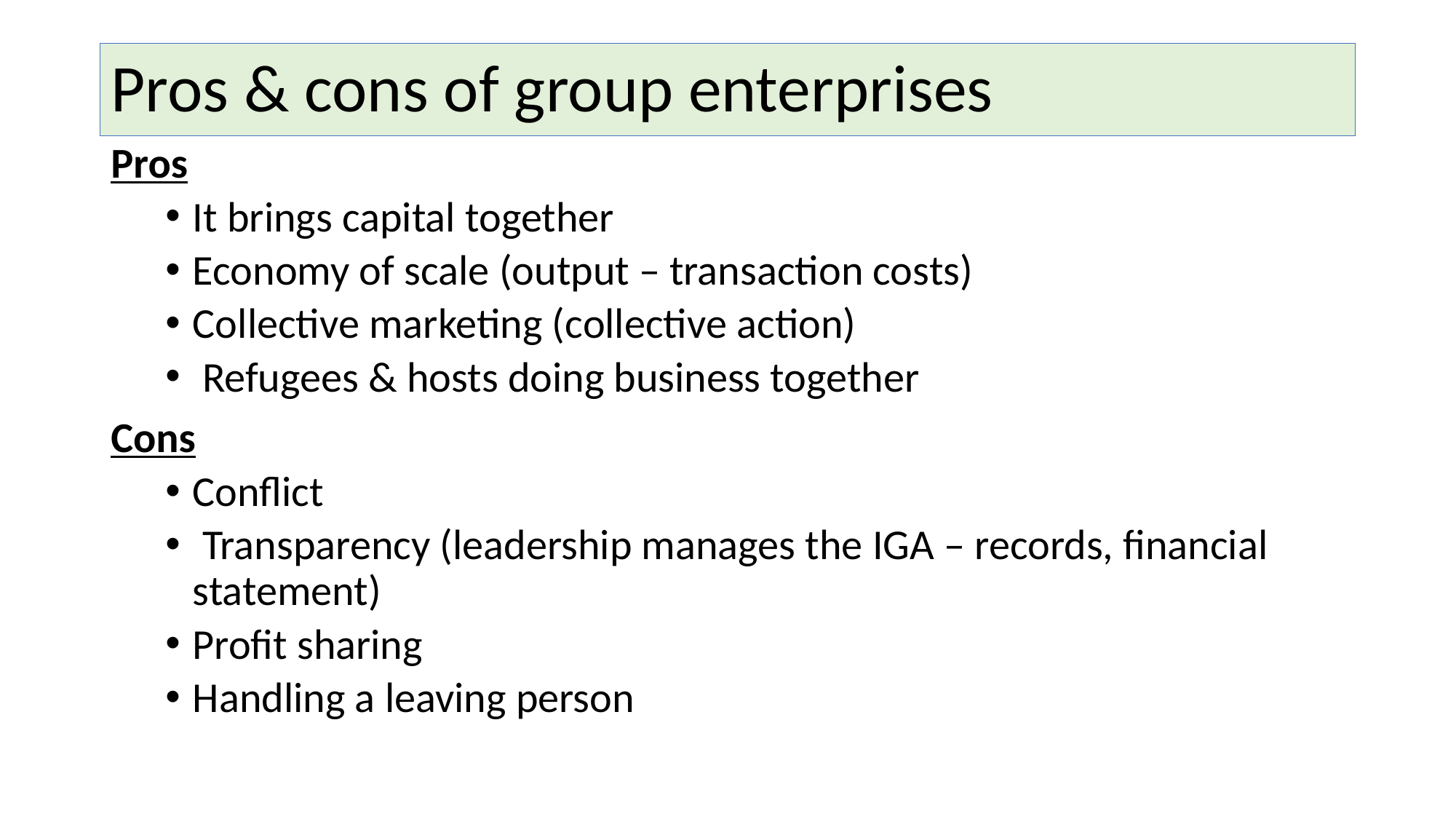

# Pros & cons of group enterprises
Pros
It brings capital together
Economy of scale (output – transaction costs)
Collective marketing (collective action)
 Refugees & hosts doing business together
Cons
Conflict
 Transparency (leadership manages the IGA – records, financial statement)
Profit sharing
Handling a leaving person